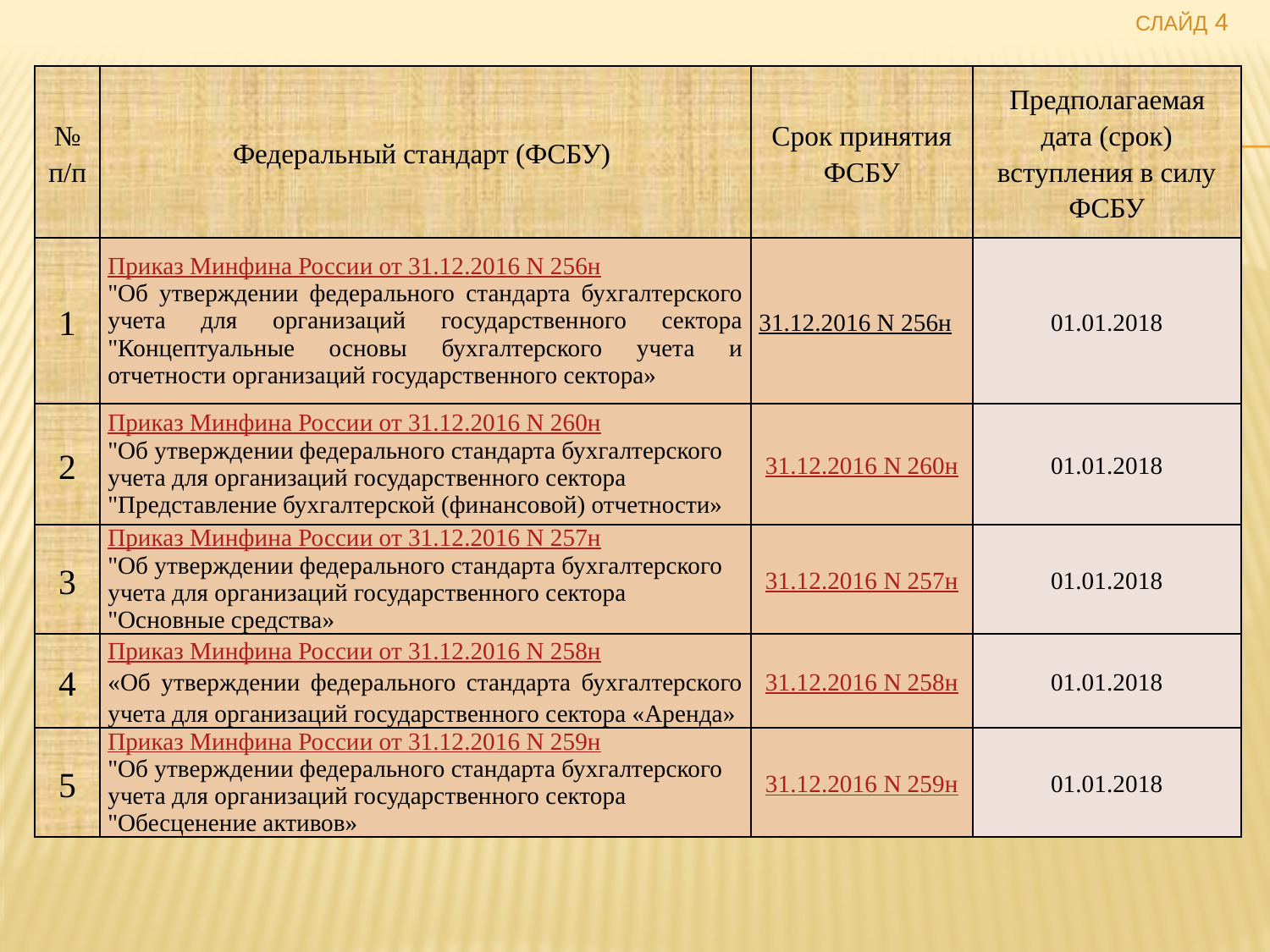

СЛАЙД 4
| № п/п | Федеральный стандарт (ФСБУ) | Срок принятия ФСБУ | Предполагаемая дата (срок) вступления в силу ФСБУ |
| --- | --- | --- | --- |
| 1 | Приказ Минфина России от 31.12.2016 N 256н "Об утверждении федерального стандарта бухгалтерского учета для организаций государственного сектора "Концептуальные основы бухгалтерского учета и отчетности организаций государственного сектора» | 31.12.2016 N 256н | 01.01.2018 |
| 2 | Приказ Минфина России от 31.12.2016 N 260н "Об утверждении федерального стандарта бухгалтерского учета для организаций государственного сектора "Представление бухгалтерской (финансовой) отчетности» | 31.12.2016 N 260н | 01.01.2018 |
| 3 | Приказ Минфина России от 31.12.2016 N 257н "Об утверждении федерального стандарта бухгалтерского учета для организаций государственного сектора "Основные средства» | 31.12.2016 N 257н | 01.01.2018 |
| 4 | Приказ Минфина России от 31.12.2016 N 258н «Об утверждении федерального стандарта бухгалтерского учета для организаций государственного сектора «Аренда» | 31.12.2016 N 258н | 01.01.2018 |
| 5 | Приказ Минфина России от 31.12.2016 N 259н "Об утверждении федерального стандарта бухгалтерского учета для организаций государственного сектора "Обесценение активов» | 31.12.2016 N 259н | 01.01.2018 |